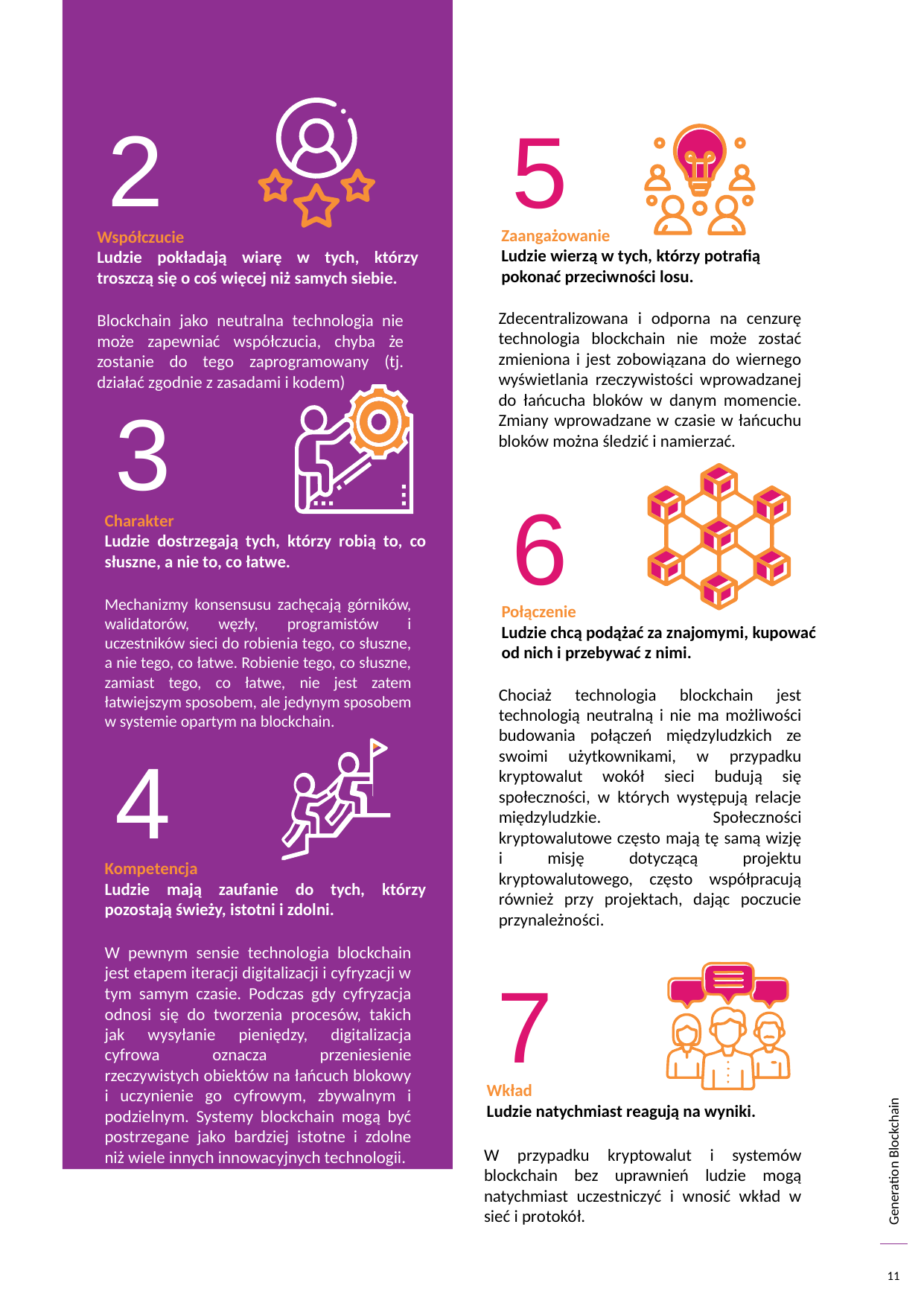

2
5

Zaangażowanie
Ludzie wierzą w tych, którzy potrafią pokonać przeciwności losu.
Współczucie
Ludzie pokładają wiarę w tych, którzy troszczą się o coś więcej niż samych siebie.
Zdecentralizowana i odporna na cenzurę technologia blockchain nie może zostać zmieniona i jest zobowiązana do wiernego wyświetlania rzeczywistości wprowadzanej do łańcucha bloków w danym momencie. Zmiany wprowadzane w czasie w łańcuchu bloków można śledzić i namierzać.
Blockchain jako neutralna technologia nie może zapewniać współczucia, chyba że zostanie do tego zaprogramowany (tj. działać zgodnie z zasadami i kodem)

3

6
Charakter
Ludzie dostrzegają tych, którzy robią to, co słuszne, a nie to, co łatwe.
Mechanizmy konsensusu zachęcają górników, walidatorów, węzły, programistów i uczestników sieci do robienia tego, co słuszne, a nie tego, co łatwe. Robienie tego, co słuszne, zamiast tego, co łatwe, nie jest zatem łatwiejszym sposobem, ale jedynym sposobem w systemie opartym na blockchain.
Połączenie
Ludzie chcą podążać za znajomymi, kupować od nich i przebywać z nimi.
Chociaż technologia blockchain jest technologią neutralną i nie ma możliwości budowania połączeń międzyludzkich ze swoimi użytkownikami, w przypadku kryptowalut wokół sieci budują się społeczności, w których występują relacje międzyludzkie. Społeczności kryptowalutowe często mają tę samą wizję i misję dotyczącą projektu kryptowalutowego, często współpracują również przy projektach, dając poczucie przynależności.
4

Kompetencja
Ludzie mają zaufanie do tych, którzy pozostają świeży, istotni i zdolni.

W pewnym sensie technologia blockchain jest etapem iteracji digitalizacji i cyfryzacji w tym samym czasie. Podczas gdy cyfryzacja odnosi się do tworzenia procesów, takich jak wysyłanie pieniędzy, digitalizacja cyfrowa oznacza przeniesienie rzeczywistych obiektów na łańcuch blokowy i uczynienie go cyfrowym, zbywalnym i podzielnym. Systemy blockchain mogą być postrzegane jako bardziej istotne i zdolne niż wiele innych innowacyjnych technologii.
7

Wkład
Ludzie natychmiast reagują na wyniki.
W przypadku kryptowalut i systemów blockchain bez uprawnień ludzie mogą natychmiast uczestniczyć i wnosić wkład w sieć i protokół.
11